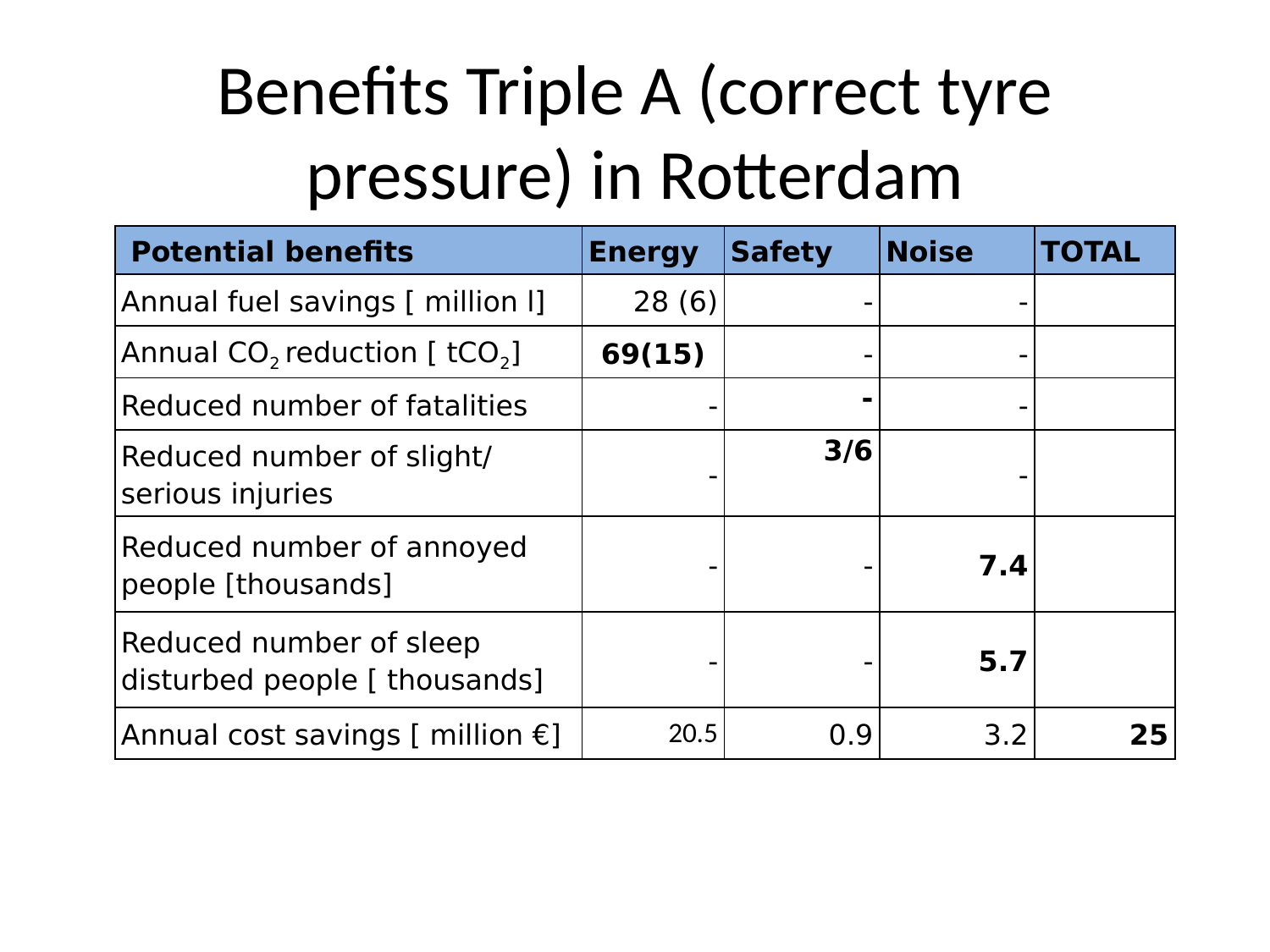

Benefits Triple A (correct tyre pressure) in Rotterdam
| Potential benefits | Energy | Safety | Noise | TOTAL |
| --- | --- | --- | --- | --- |
| Annual fuel savings [ million l] | 28 (6) | - | - |  |
| Annual CO2 reduction [ tCO2] | 69(15) | - | - |  |
| Reduced number of fatalities | - | - | - |  |
| Reduced number of slight/ serious injuries | - | 3/6 | - |  |
| Reduced number of annoyed people [thousands] | - | - | 7.4 |  |
| Reduced number of sleep disturbed people [ thousands] | - | - | 5.7 |  |
| Annual cost savings [ million €] | 20.5 | 0.9 | 3.2 | 25 |